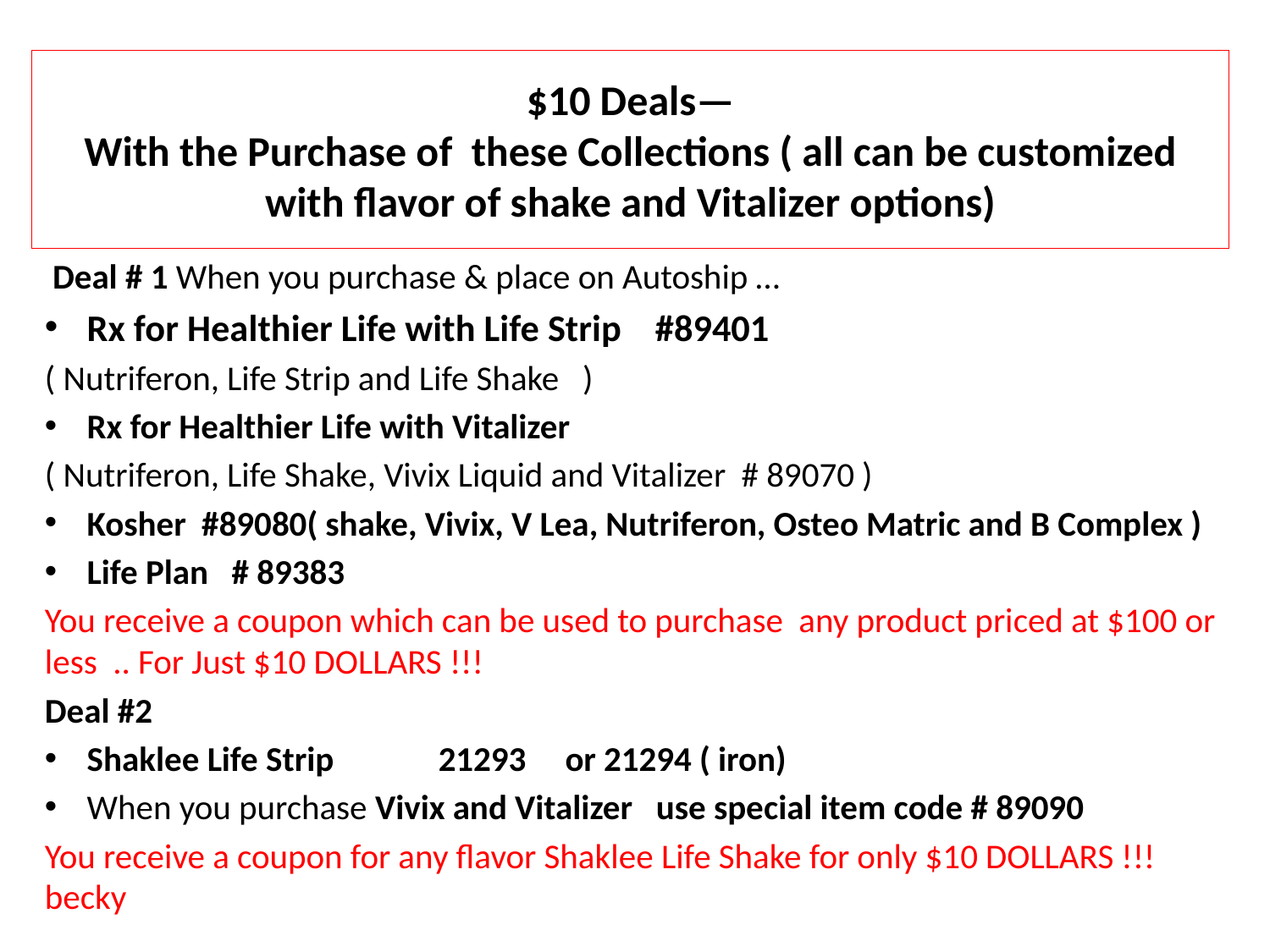

# $10 Deals— With the Purchase of  these Collections ( all can be customized with flavor of shake and Vitalizer options)
 Deal # 1 When you purchase & place on Autoship …
Rx for Healthier Life with Life Strip    #89401
( Nutriferon, Life Strip and Life Shake   )
Rx for Healthier Life with Vitalizer
( Nutriferon, Life Shake, Vivix Liquid and Vitalizer  # 89070 )
Kosher  #89080( shake, Vivix, V Lea, Nutriferon, Osteo Matric and B Complex )
Life Plan   # 89383
You receive a coupon which can be used to purchase  any product priced at $100 or less  .. For Just $10 DOLLARS !!!
Deal #2
Shaklee Life Strip	     21293     or 21294 ( iron)
When you purchase Vivix and Vitalizer   use special item code # 89090
You receive a coupon for any flavor Shaklee Life Shake for only $10 DOLLARS !!!								becky